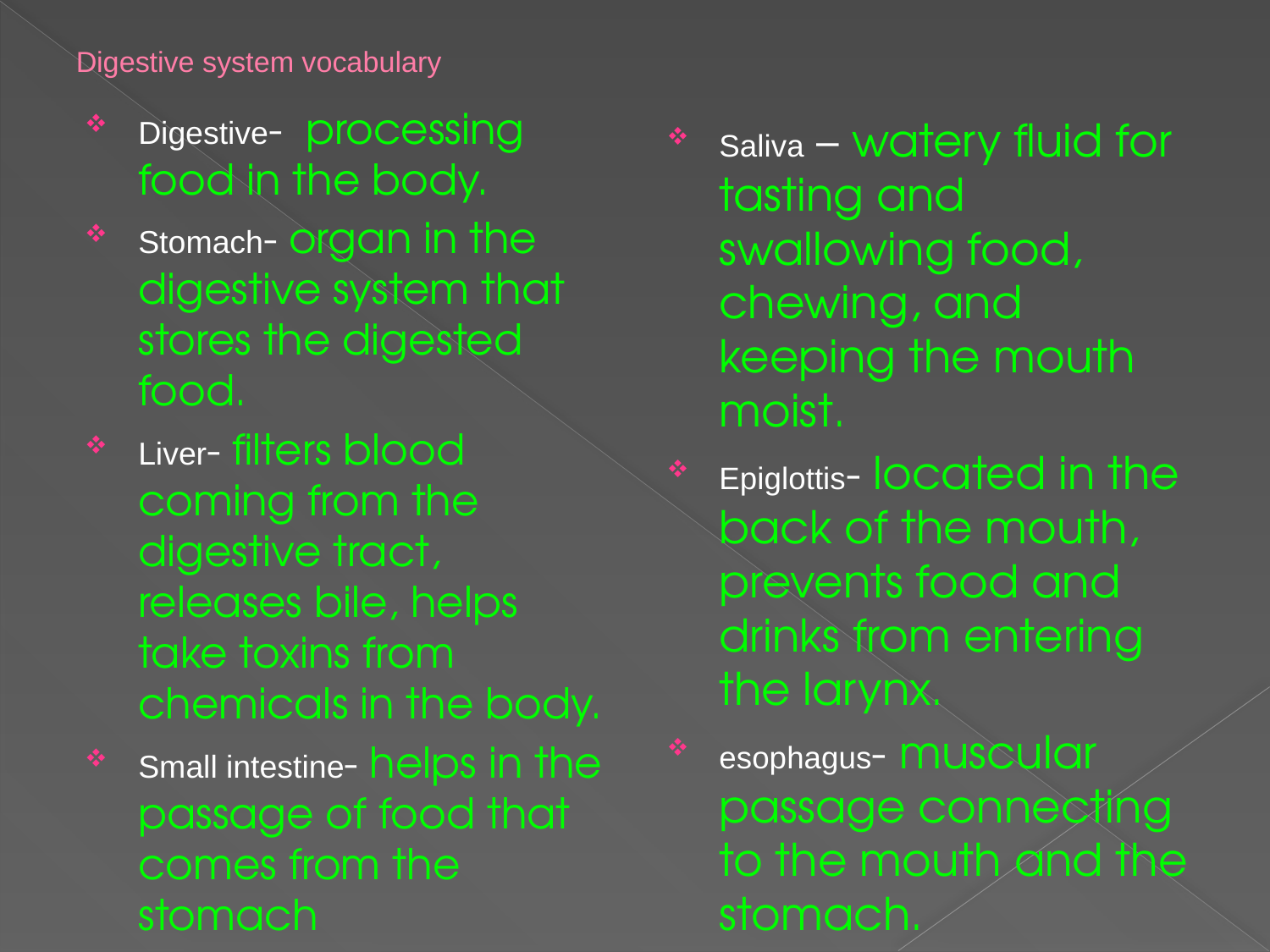

# Digestive system vocabulary
Digestive-  processing food in the body.
Stomach- organ in the digestive system that stores the digested food.
Liver- filters blood coming from the digestive tract, releases bile, helps take toxins from chemicals in the body.
Small intestine- helps in the passage of food that comes from the stomach
Saliva – watery fluid for tasting and swallowing food, chewing, and keeping the mouth moist.
Epiglottis- located in the back of the mouth, prevents food and drinks from entering the larynx.
esophagus- muscular passage connecting to the mouth and the stomach.